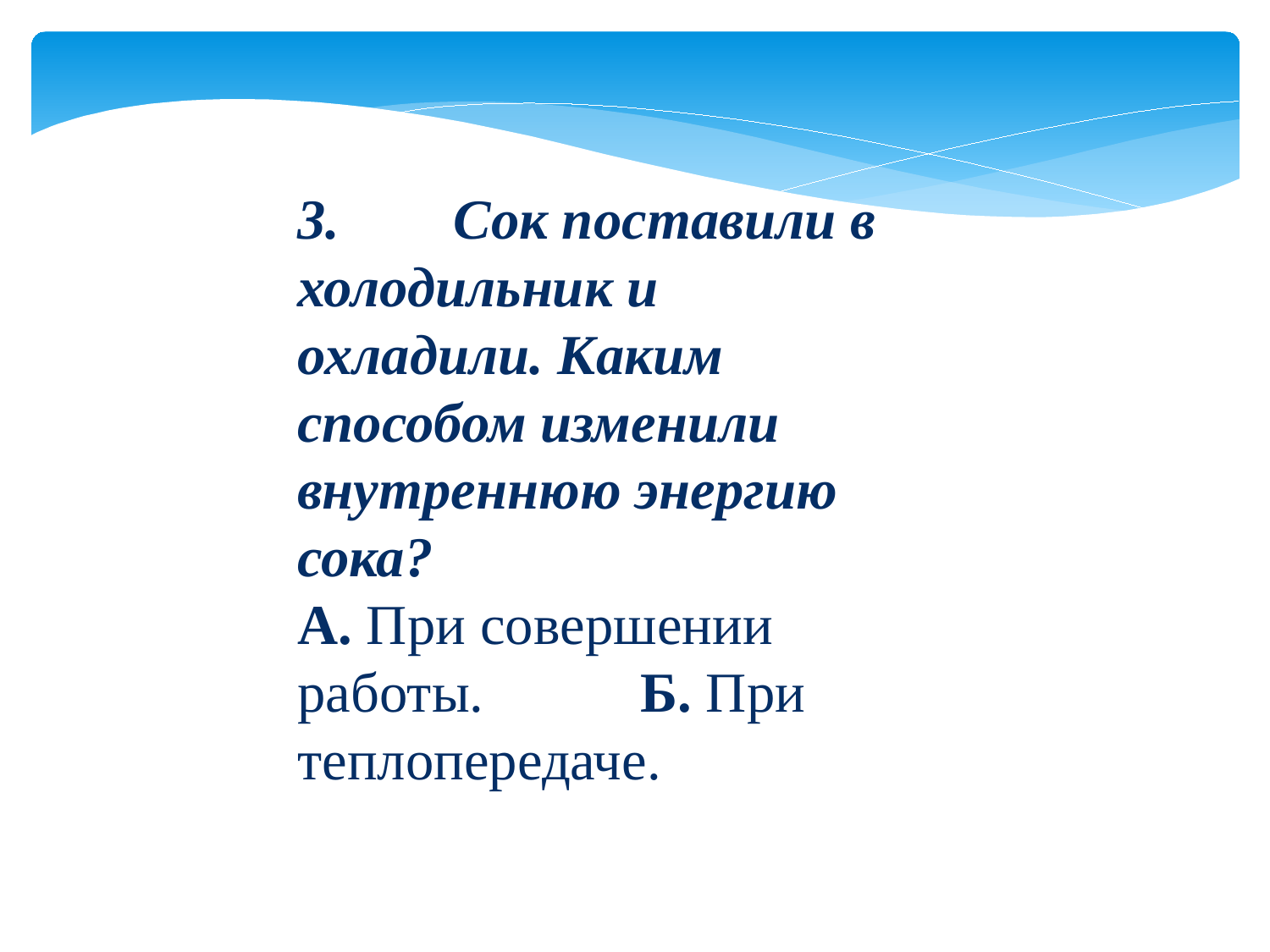

3.        Сок поставили в холодильник и охладили. Каким способом изменили внутреннюю энергию сока?
А. При совершении работы.           Б. При теплопередаче.